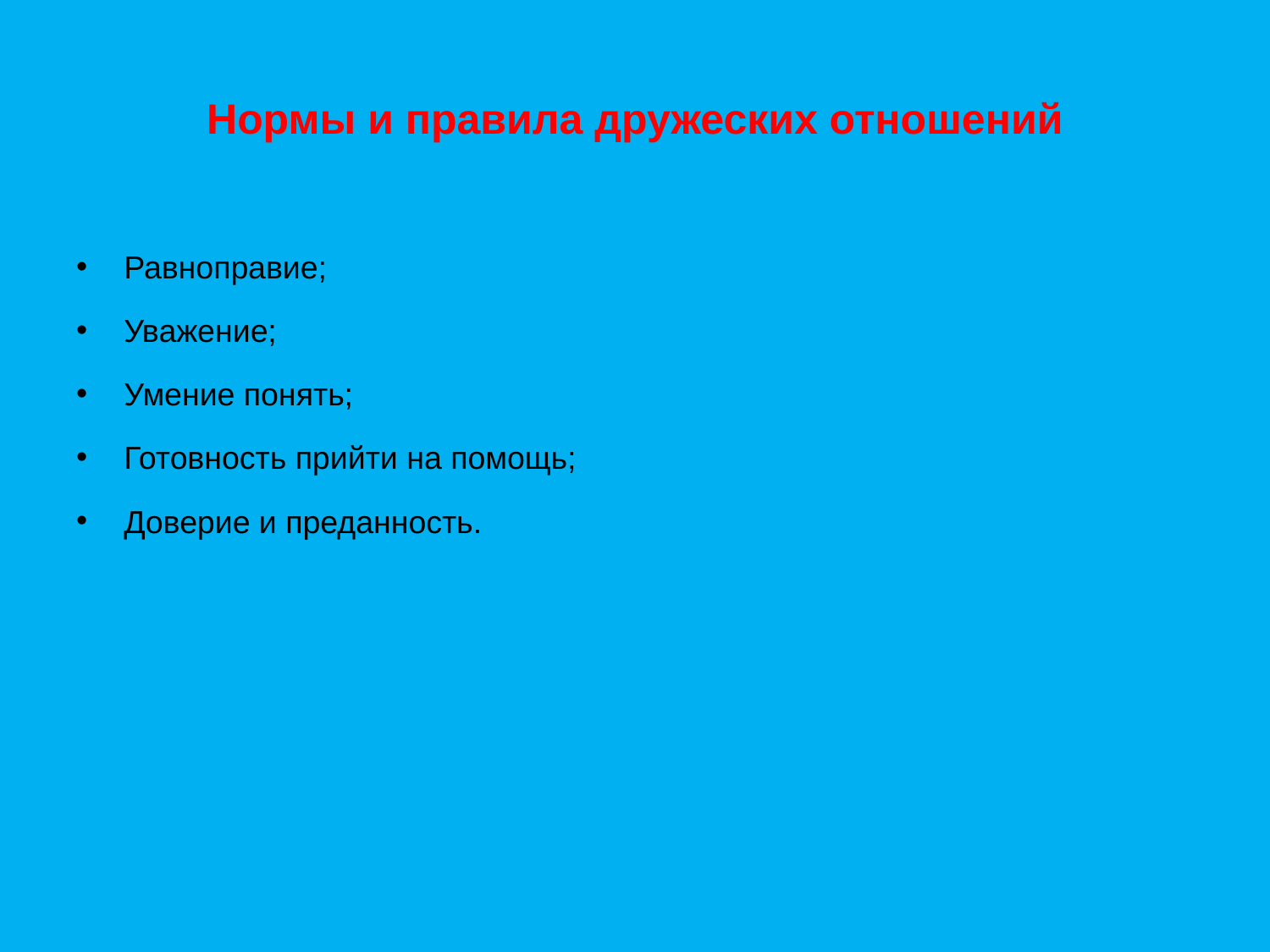

# Нормы и правила дружеских отношений
Равноправие;
Уважение;
Умение понять;
Готовность прийти на помощь;
Доверие и преданность.